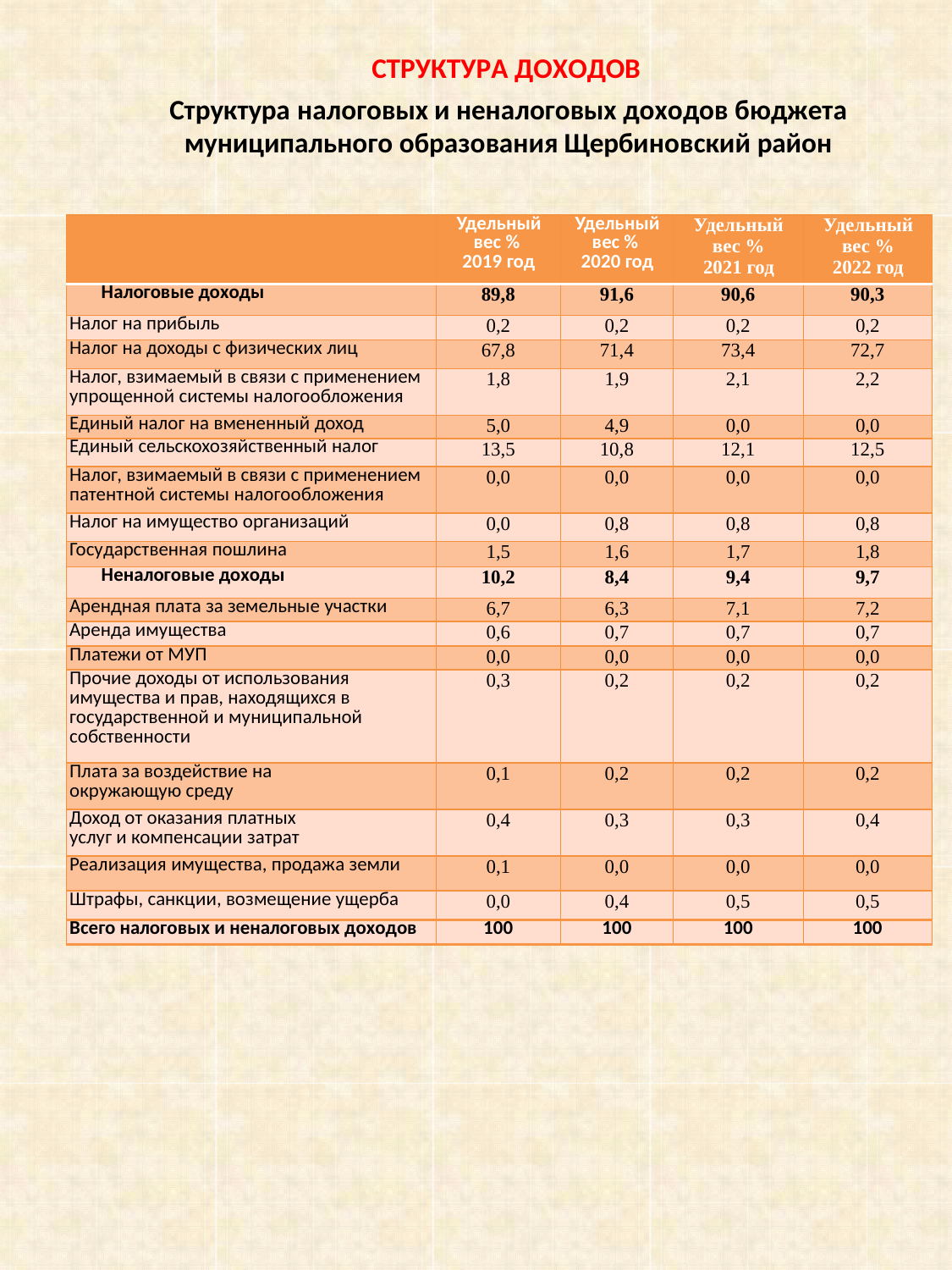

СТРУКТУРА ДОХОДОВ
Структура налоговых и неналоговых доходов бюджета муниципального образования Щербиновский район
|  | Удельный вес % 2019 год | Удельный вес % 2020 год | Удельный вес % 2021 год | Удельный вес % 2022 год |
| --- | --- | --- | --- | --- |
| Налоговые доходы | 89,8 | 91,6 | 90,6 | 90,3 |
| Налог на прибыль | 0,2 | 0,2 | 0,2 | 0,2 |
| Налог на доходы с физических лиц | 67,8 | 71,4 | 73,4 | 72,7 |
| Налог, взимаемый в связи с применением упрощенной системы налогообложения | 1,8 | 1,9 | 2,1 | 2,2 |
| Единый налог на вмененный доход | 5,0 | 4,9 | 0,0 | 0,0 |
| Единый сельскохозяйственный налог | 13,5 | 10,8 | 12,1 | 12,5 |
| Налог, взимаемый в связи с применением патентной системы налогообложения | 0,0 | 0,0 | 0,0 | 0,0 |
| Налог на имущество организаций | 0,0 | 0,8 | 0,8 | 0,8 |
| Государственная пошлина | 1,5 | 1,6 | 1,7 | 1,8 |
| Неналоговые доходы | 10,2 | 8,4 | 9,4 | 9,7 |
| Арендная плата за земельные участки | 6,7 | 6,3 | 7,1 | 7,2 |
| Аренда имущества | 0,6 | 0,7 | 0,7 | 0,7 |
| Платежи от МУП | 0,0 | 0,0 | 0,0 | 0,0 |
| Прочие доходы от использования имущества и прав, находящихся в государственной и муниципальной собственности | 0,3 | 0,2 | 0,2 | 0,2 |
| Плата за воздействие на окружающую среду | 0,1 | 0,2 | 0,2 | 0,2 |
| Доход от оказания платных услуг и компенсации затрат | 0,4 | 0,3 | 0,3 | 0,4 |
| Реализация имущества, продажа земли | 0,1 | 0,0 | 0,0 | 0,0 |
| Штрафы, санкции, возмещение ущерба | 0,0 | 0,4 | 0,5 | 0,5 |
| Всего налоговых и неналоговых доходов | 100 | 100 | 100 | 100 |